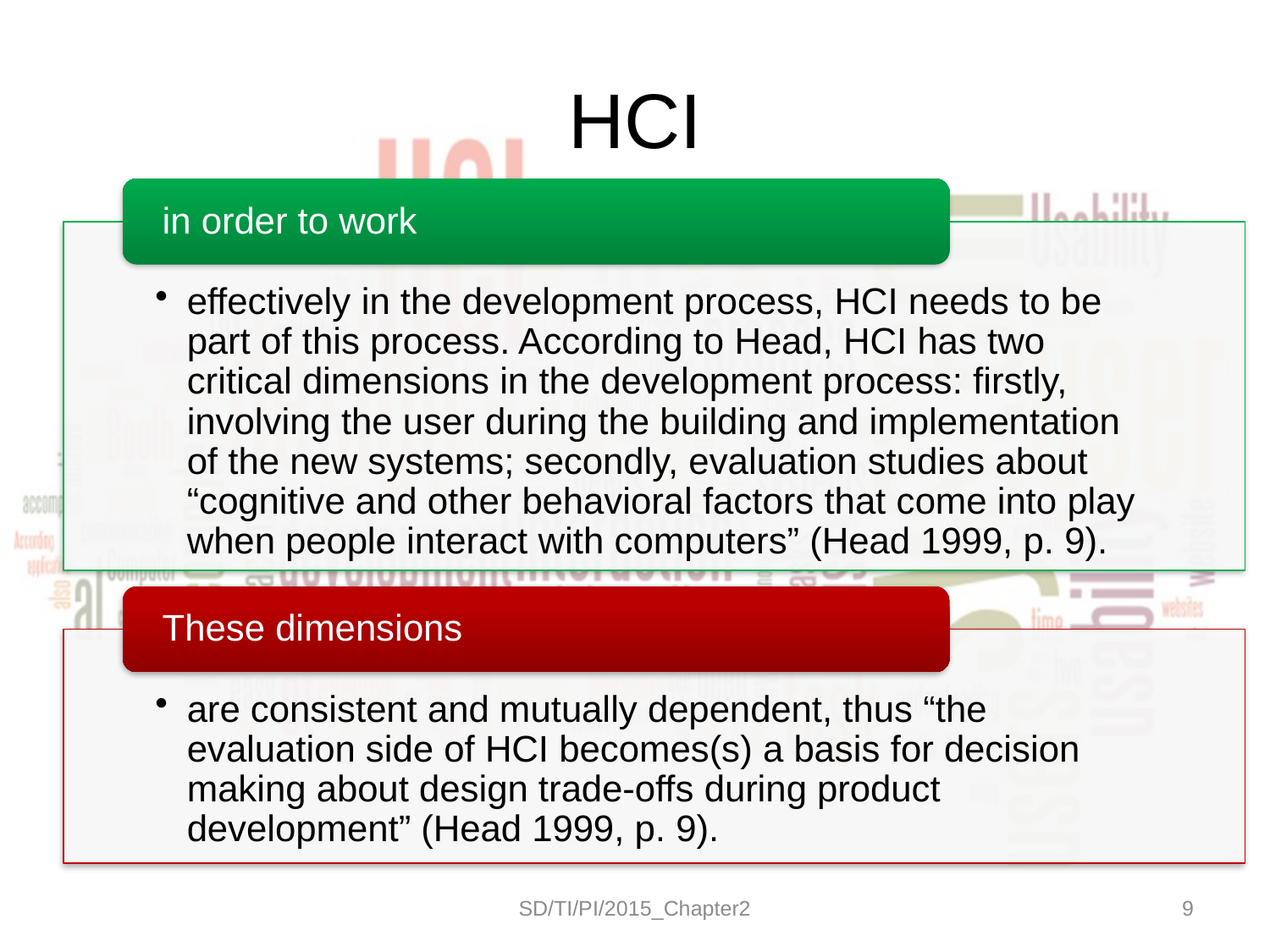

# HCI
effectively in the development process, HCI needs to be part of this process. According to Head, HCI has two critical dimensions in the development process: firstly, involving the user during the building and implementation of the new systems; secondly, evaluation studies about “cognitive and other behavioral factors that come into play when people interact with computers” (Head 1999, p. 9).
in order to work
are consistent and mutually dependent, thus “the evaluation side of HCI becomes(s) a basis for decision making about design trade-offs during product development” (Head 1999, p. 9).
These dimensions
SD/TI/PI/2015_Chapter2
9